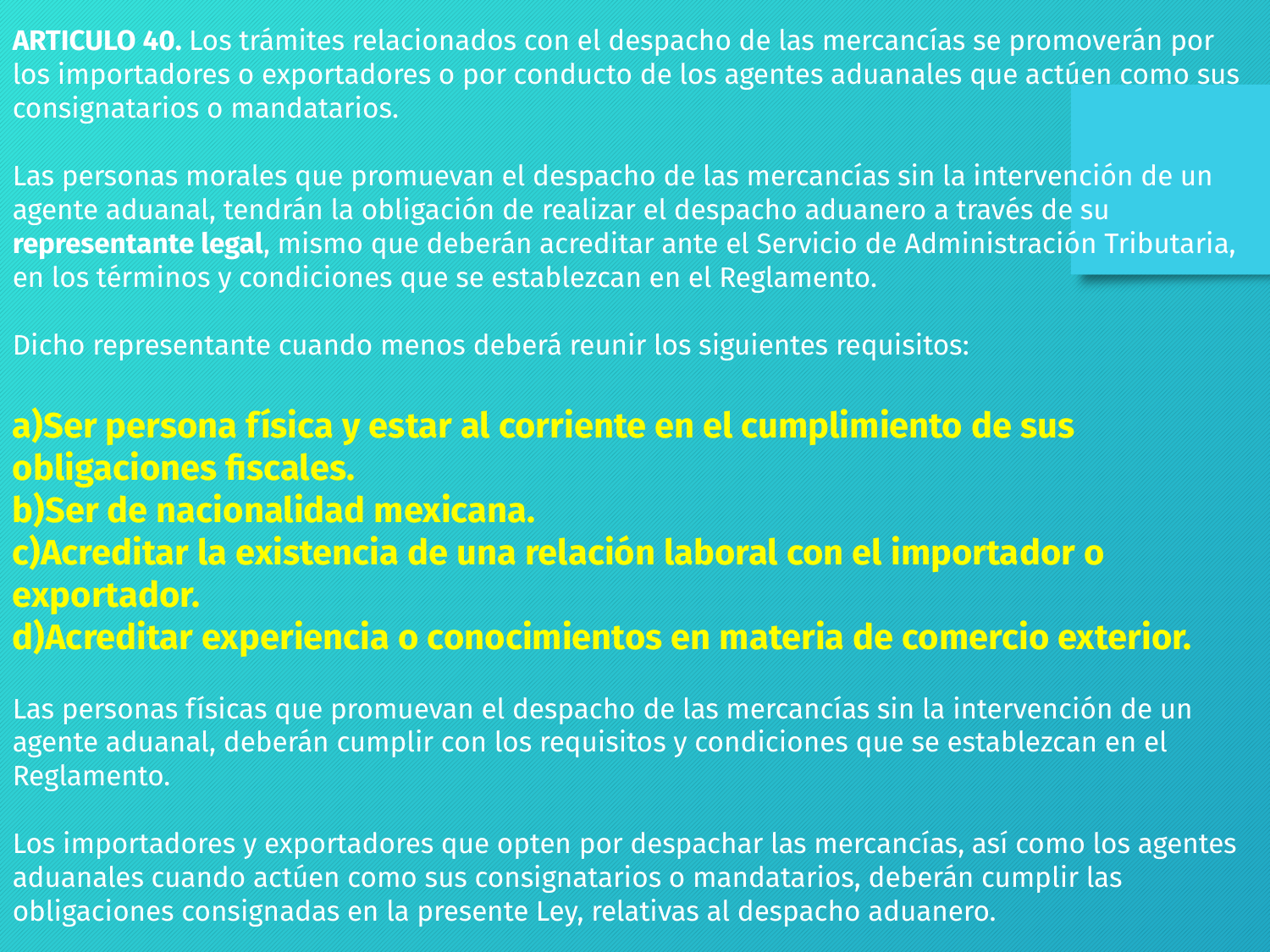

ARTICULO 40. Los trámites relacionados con el despacho de las mercancías se promoverán por los importadores o exportadores o por conducto de los agentes aduanales que actúen como sus consignatarios o mandatarios.

Las personas morales que promuevan el despacho de las mercancías sin la intervención de un agente aduanal, tendrán la obligación de realizar el despacho aduanero a través de su representante legal, mismo que deberán acreditar ante el Servicio de Administración Tributaria, en los términos y condiciones que se establezcan en el Reglamento.

Dicho representante cuando menos deberá reunir los siguientes requisitos:

a)Ser persona física y estar al corriente en el cumplimiento de sus obligaciones fiscales.
b)Ser de nacionalidad mexicana.
c)Acreditar la existencia de una relación laboral con el importador o exportador.
d)Acreditar experiencia o conocimientos en materia de comercio exterior.

Las personas físicas que promuevan el despacho de las mercancías sin la intervención de un agente aduanal, deberán cumplir con los requisitos y condiciones que se establezcan en el Reglamento.

Los importadores y exportadores que opten por despachar las mercancías, así como los agentes aduanales cuando actúen como sus consignatarios o mandatarios, deberán cumplir las obligaciones consignadas en la presente Ley, relativas al despacho aduanero.